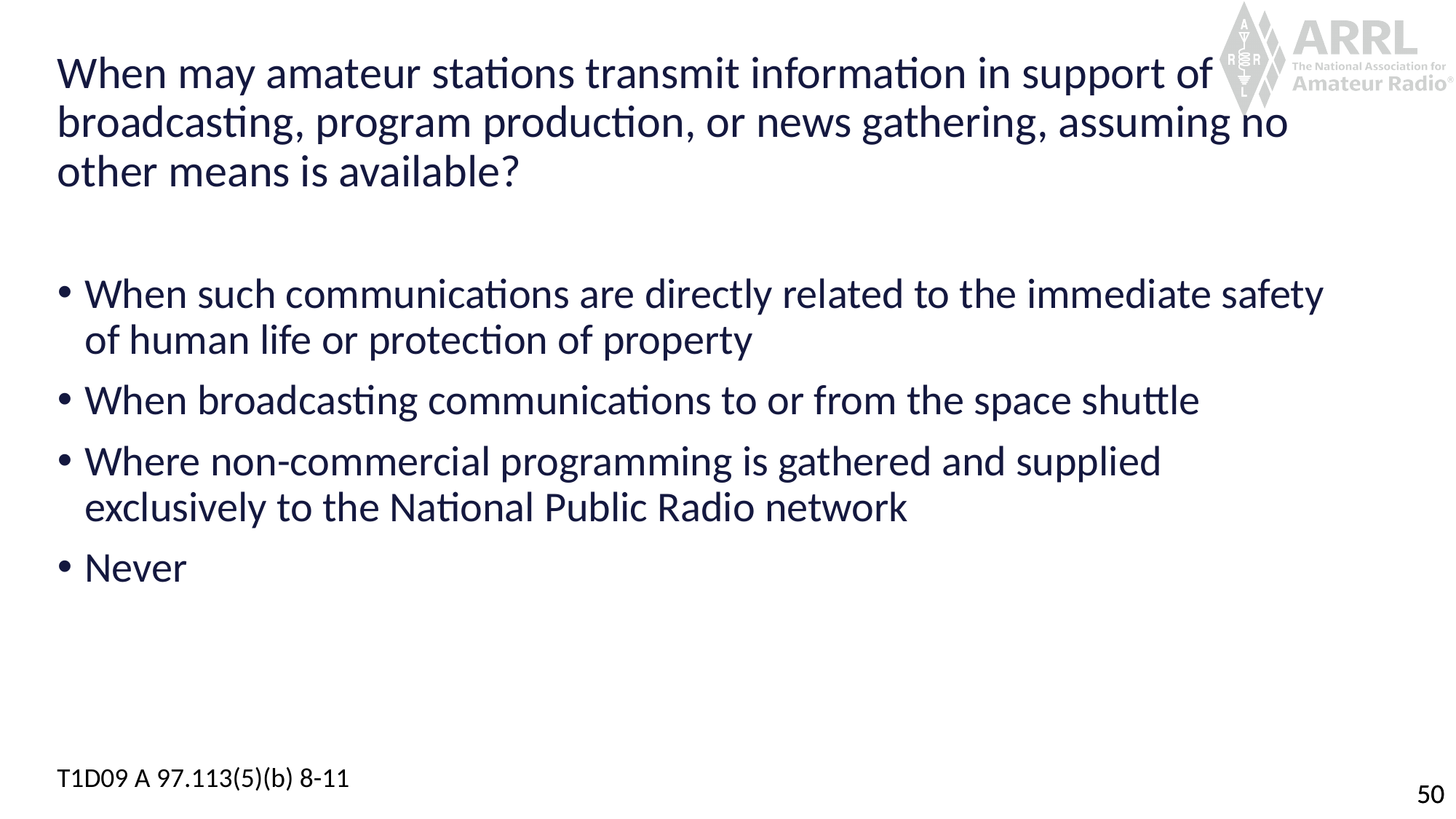

# When may amateur stations transmit information in support of broadcasting, program production, or news gathering, assuming no other means is available?
When such communications are directly related to the immediate safety of human life or protection of property
When broadcasting communications to or from the space shuttle
Where non-commercial programming is gathered and supplied exclusively to the National Public Radio network
Never
T1D09 A 97.113(5)(b) 8-11